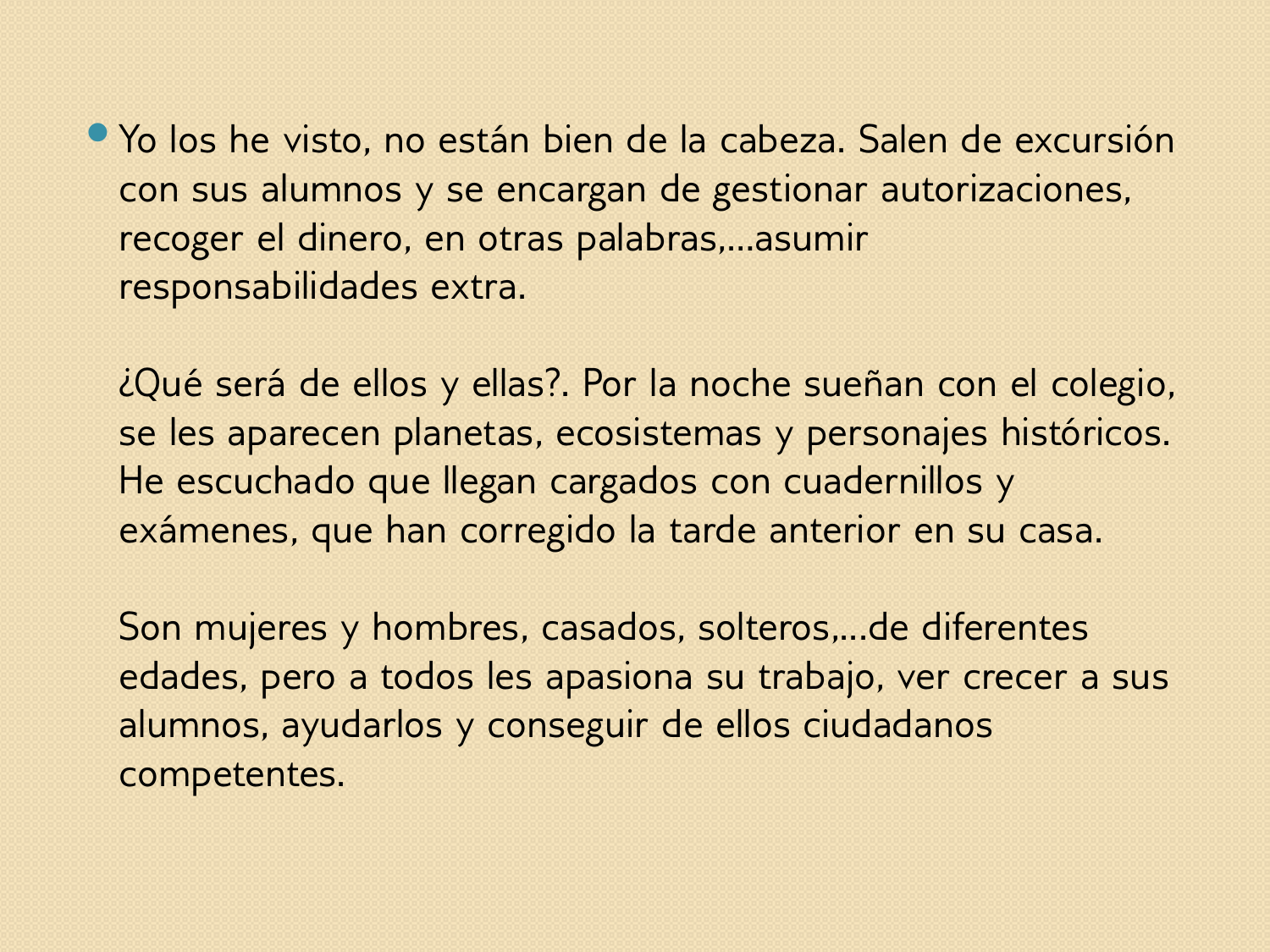

Yo los he visto, no están bien de la cabeza. Salen de excursión con sus alumnos y se encargan de gestionar autorizaciones, recoger el dinero, en otras palabras,…asumir responsabilidades extra.
¿Qué será de ellos y ellas?. Por la noche sueñan con el colegio, se les aparecen planetas, ecosistemas y personajes históricos. He escuchado que llegan cargados con cuadernillos y exámenes, que han corregido la tarde anterior en su casa.
Son mujeres y hombres, casados, solteros,...de diferentes edades, pero a todos les apasiona su trabajo, ver crecer a sus alumnos, ayudarlos y conseguir de ellos ciudadanos competentes.